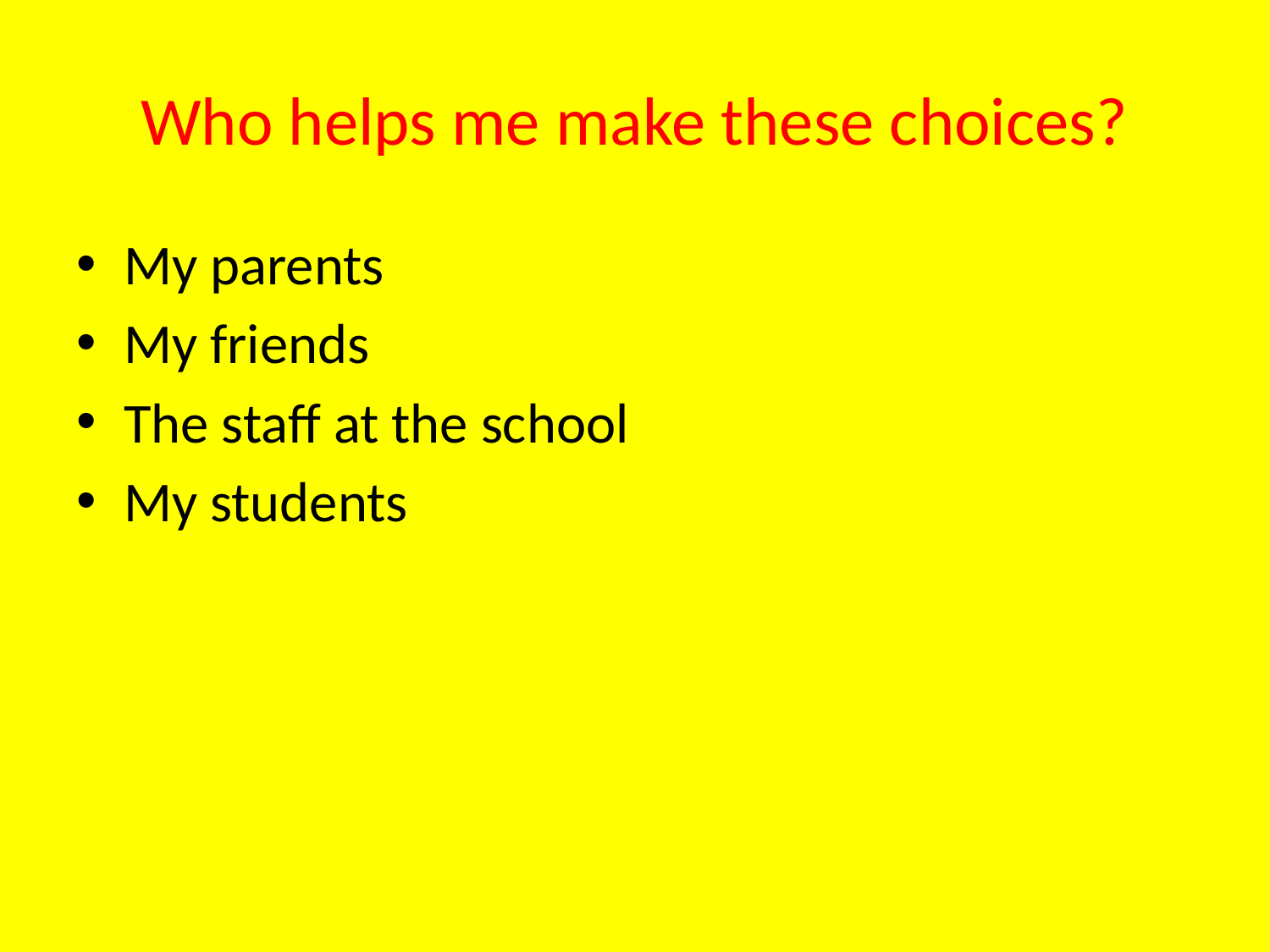

# Who helps me make these choices?
My parents
My friends
The staff at the school
My students